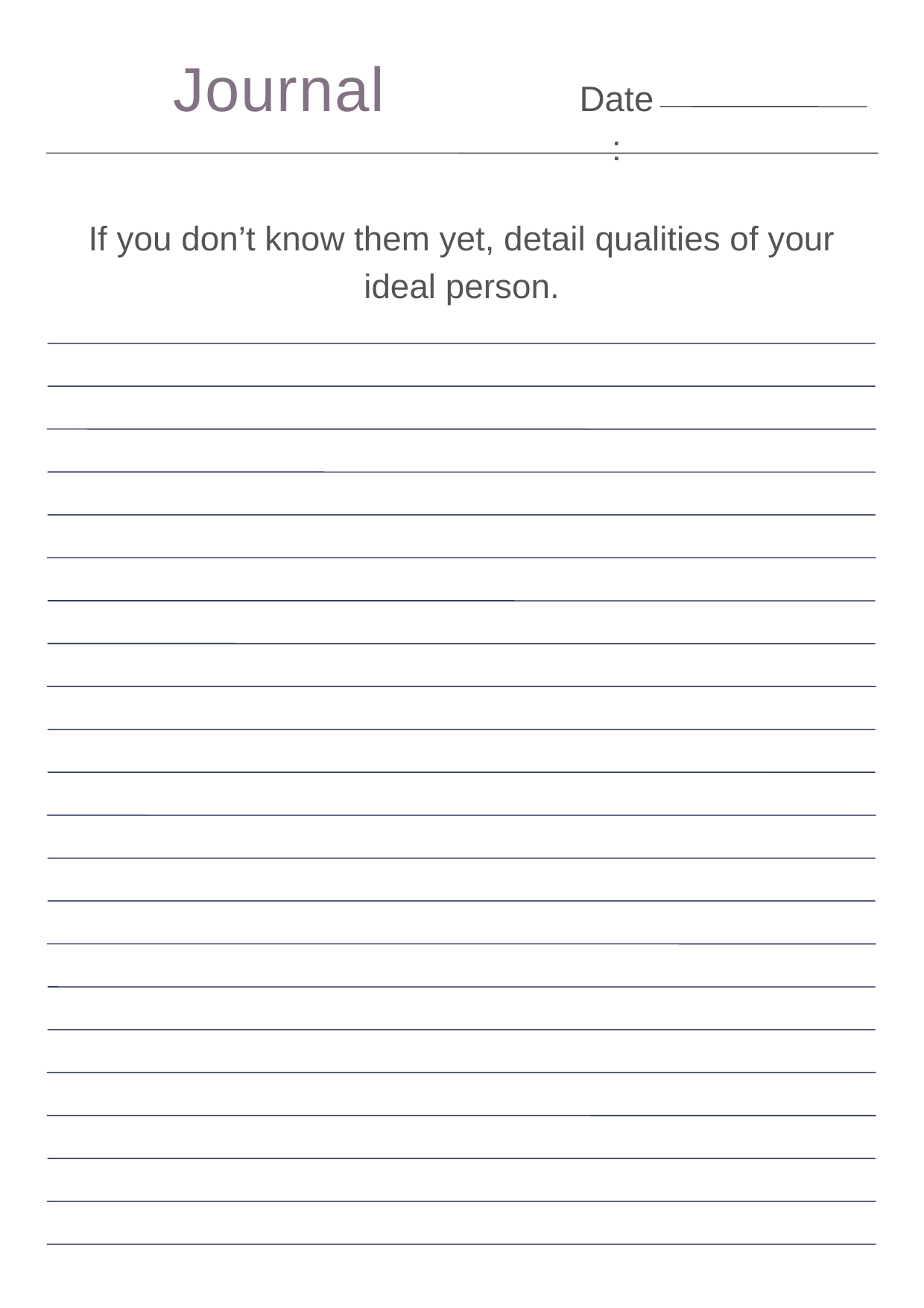

Journal
Date:

If you don’t know them yet, detail qualities of your ideal person.